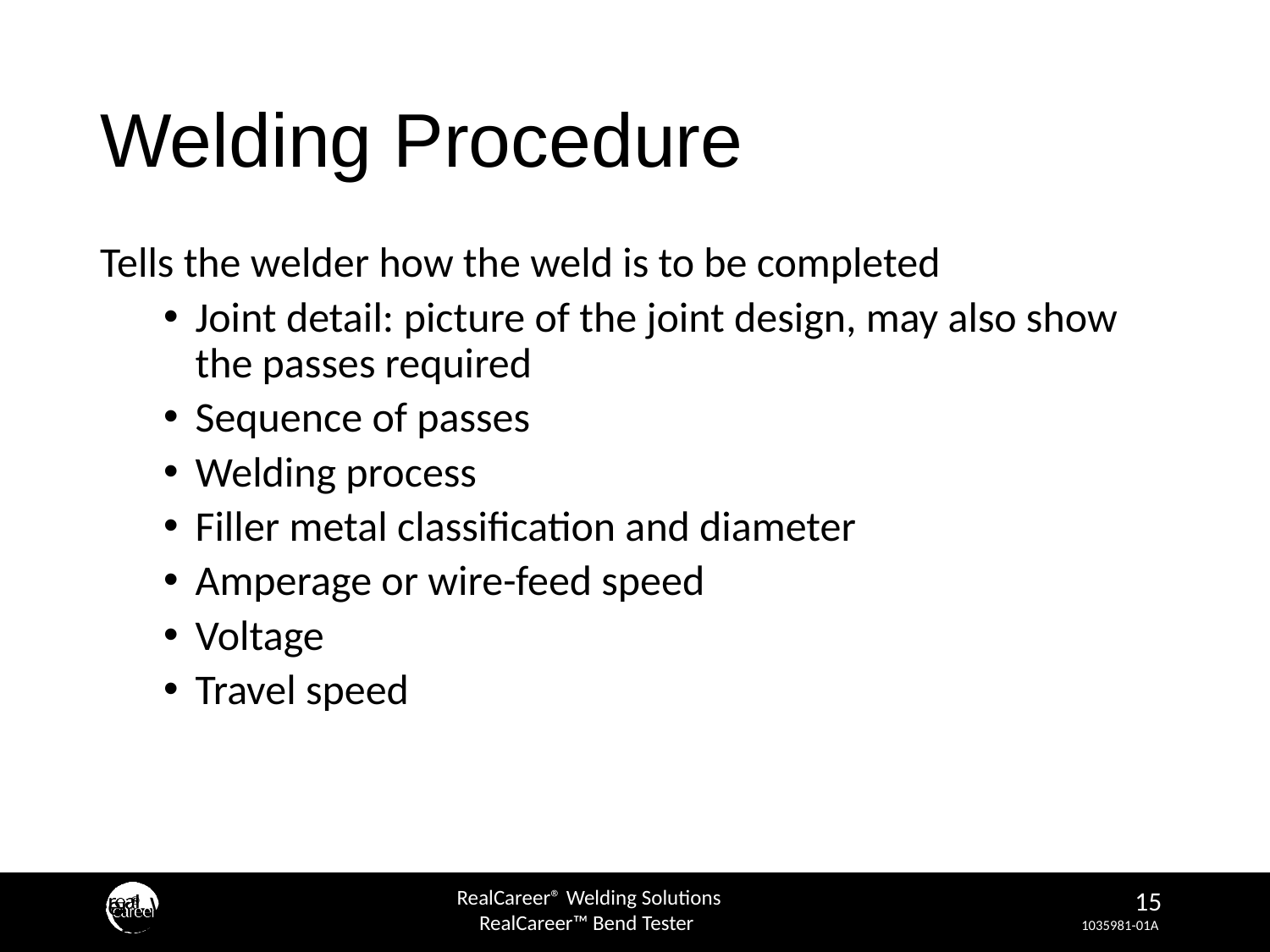

# Welding Procedure
Tells the welder how the weld is to be completed
Joint detail: picture of the joint design, may also show the passes required
Sequence of passes
Welding process
Filler metal classification and diameter
Amperage or wire-feed speed
Voltage
Travel speed

RealCareer® Welding Solutions
guideWELD™ LIVE real welding guidance